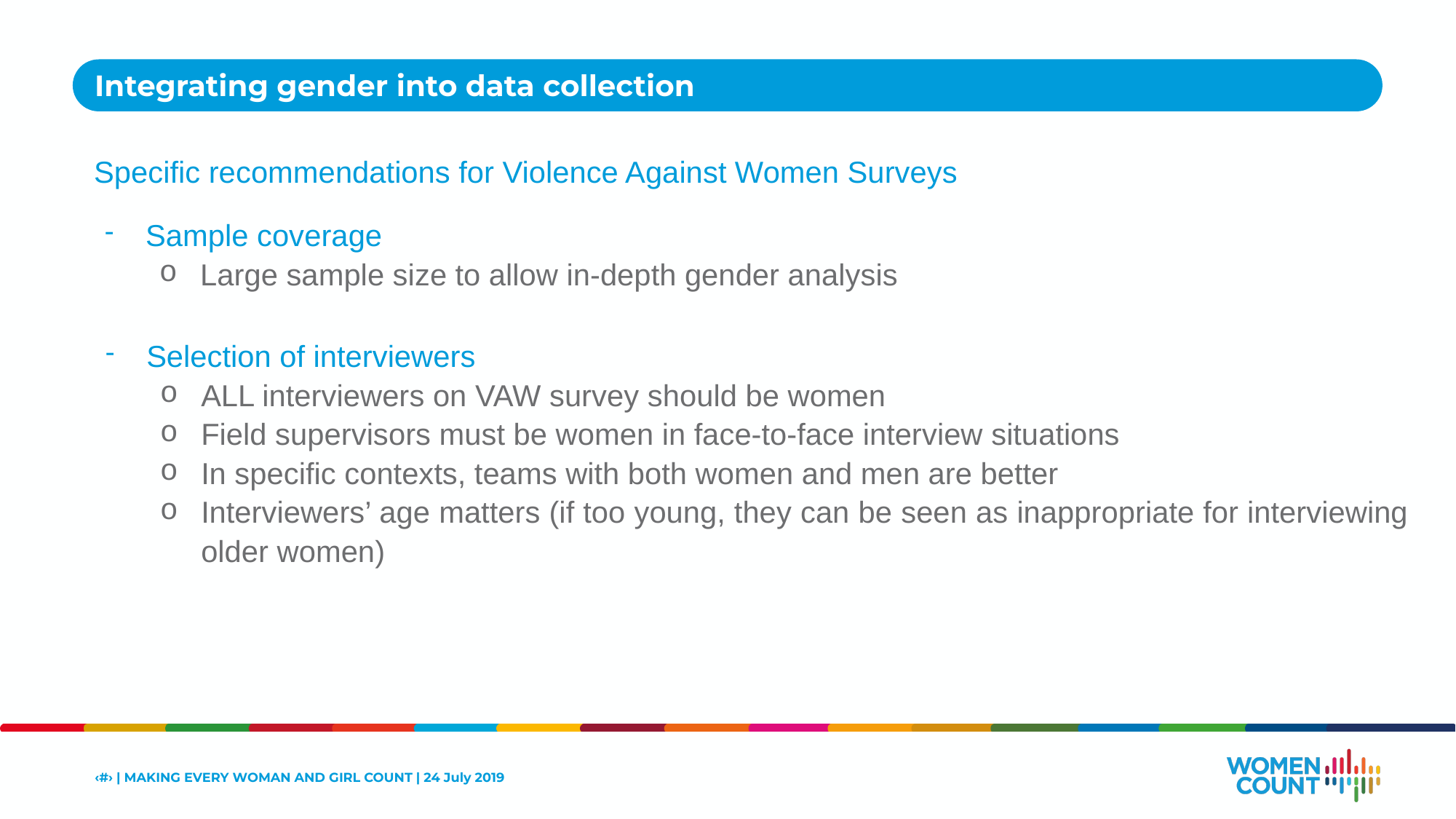

Integrating gender into data collection

Specific recommendations for Violence Against Women Surveys
Sample coverage
Large sample size to allow in-depth gender analysis
Selection of interviewers
ALL interviewers on VAW survey should be women
Field supervisors must be women in face-to-face interview situations
In specific contexts, teams with both women and men are better
Interviewers’ age matters (if too young, they can be seen as inappropriate for interviewing older women)
‹#› | MAKING EVERY WOMAN AND GIRL COUNT | 24 July 2019